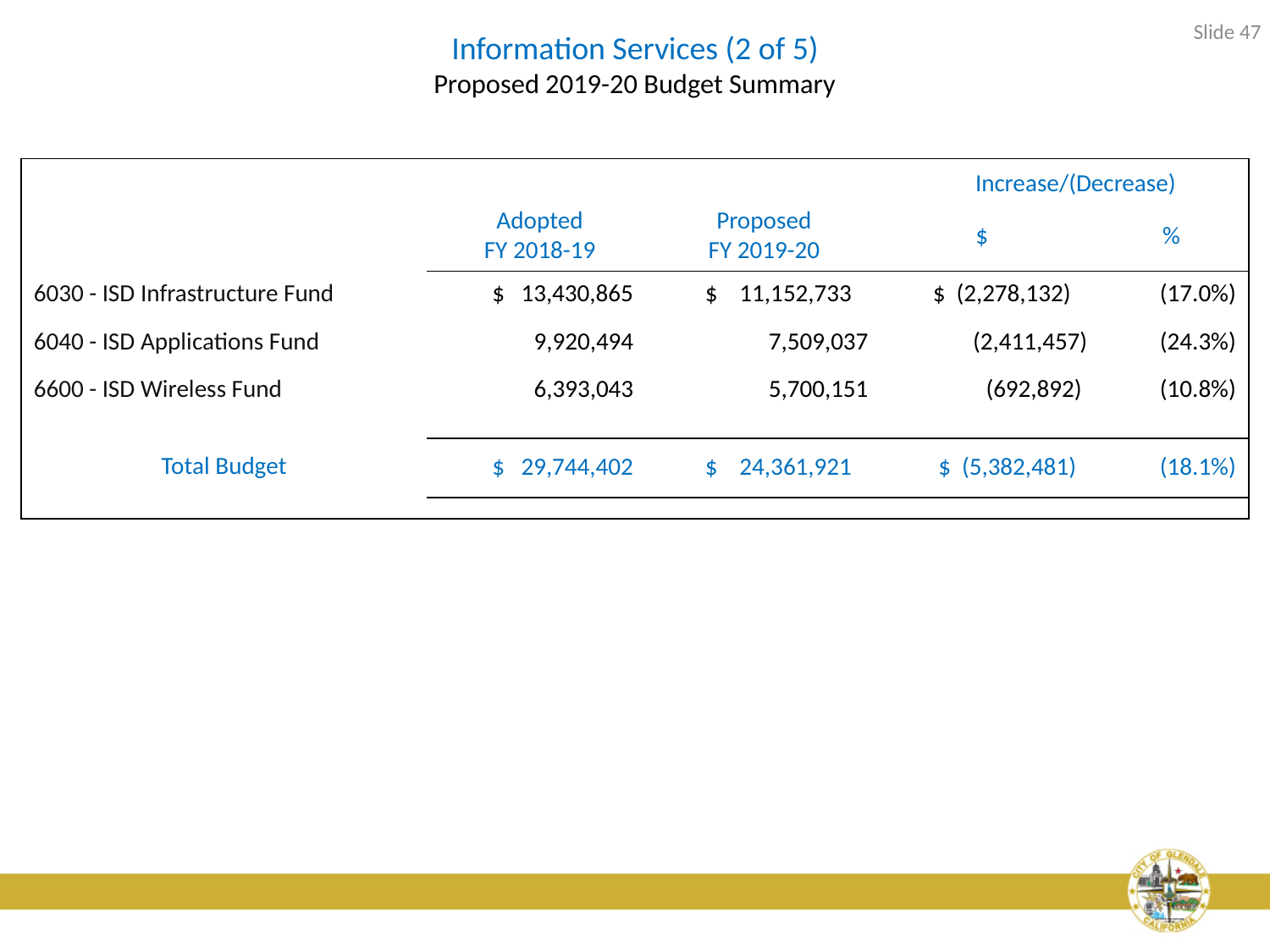

Slide 47
# Information Services (2 of 5) Proposed 2019-20 Budget Summary
|  | Adopted FY 2018-19 | Proposed FY 2019-20 | Increase/(Decrease) |  |
| --- | --- | --- | --- | --- |
|  |  |  | $ | % |
| 6030 - ISD Infrastructure Fund | $ 13,430,865 | $ 11,152,733 | $ (2,278,132) | (17.0%) |
| 6040 - ISD Applications Fund | 9,920,494 | 7,509,037 | (2,411,457) | (24.3%) |
| 6600 - ISD Wireless Fund | 6,393,043 | 5,700,151 | (692,892) | (10.8%) |
|  |  |  |  |  |
| Total Budget | $ 29,744,402 | $ 24,361,921 | $ (5,382,481) | (18.1%) |
|  |  |  |  |  |